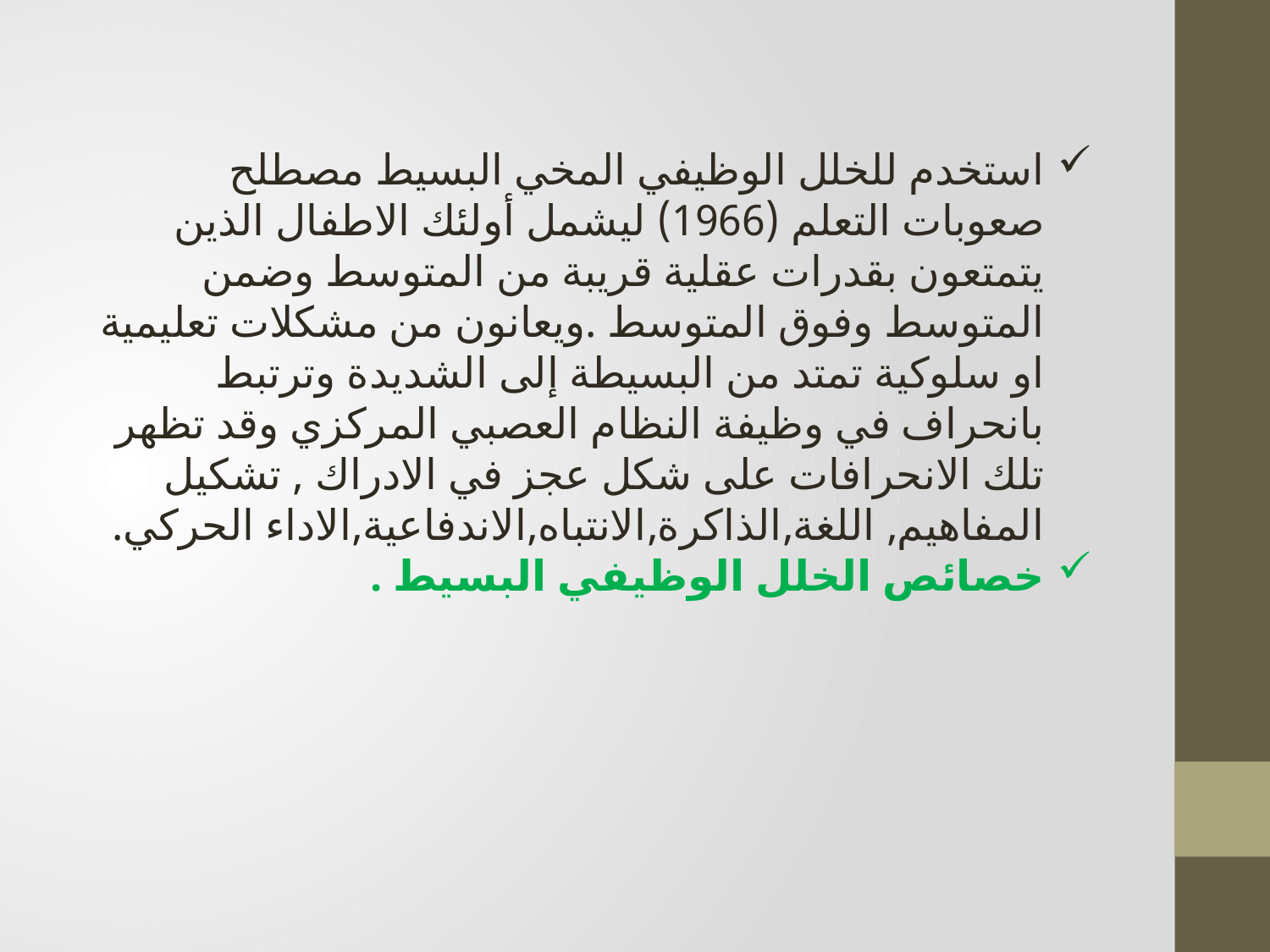

استخدم للخلل الوظيفي المخي البسيط مصطلح صعوبات التعلم (1966) ليشمل أولئك الاطفال الذين يتمتعون بقدرات عقلية قريبة من المتوسط وضمن المتوسط وفوق المتوسط .ويعانون من مشكلات تعليمية او سلوكية تمتد من البسيطة إلى الشديدة وترتبط بانحراف في وظيفة النظام العصبي المركزي وقد تظهر تلك الانحرافات على شكل عجز في الادراك , تشكيل المفاهيم, اللغة,الذاكرة,الانتباه,الاندفاعية,الاداء الحركي.
خصائص الخلل الوظيفي البسيط .